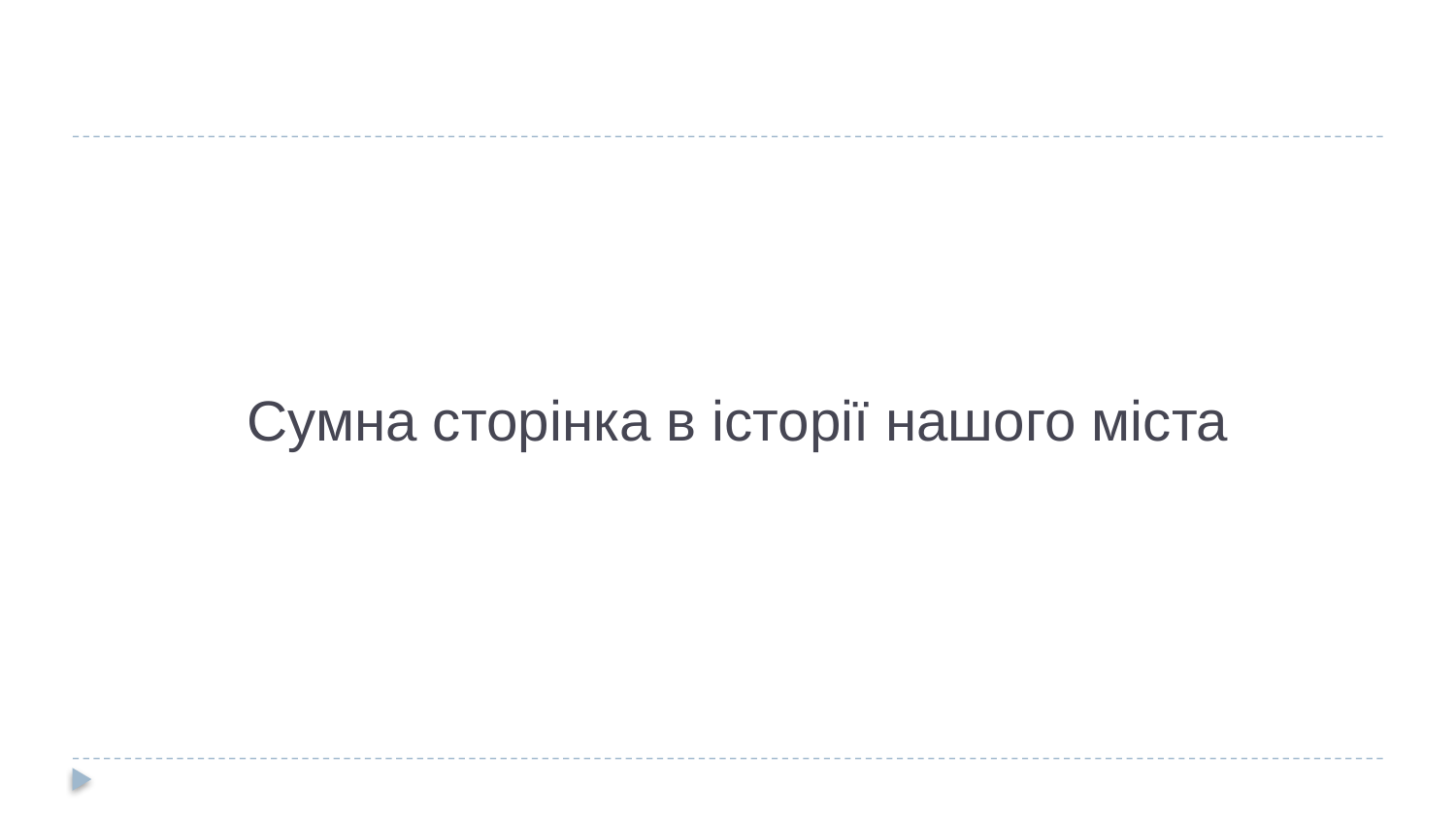

# Сумна сторінка в історії нашого міста